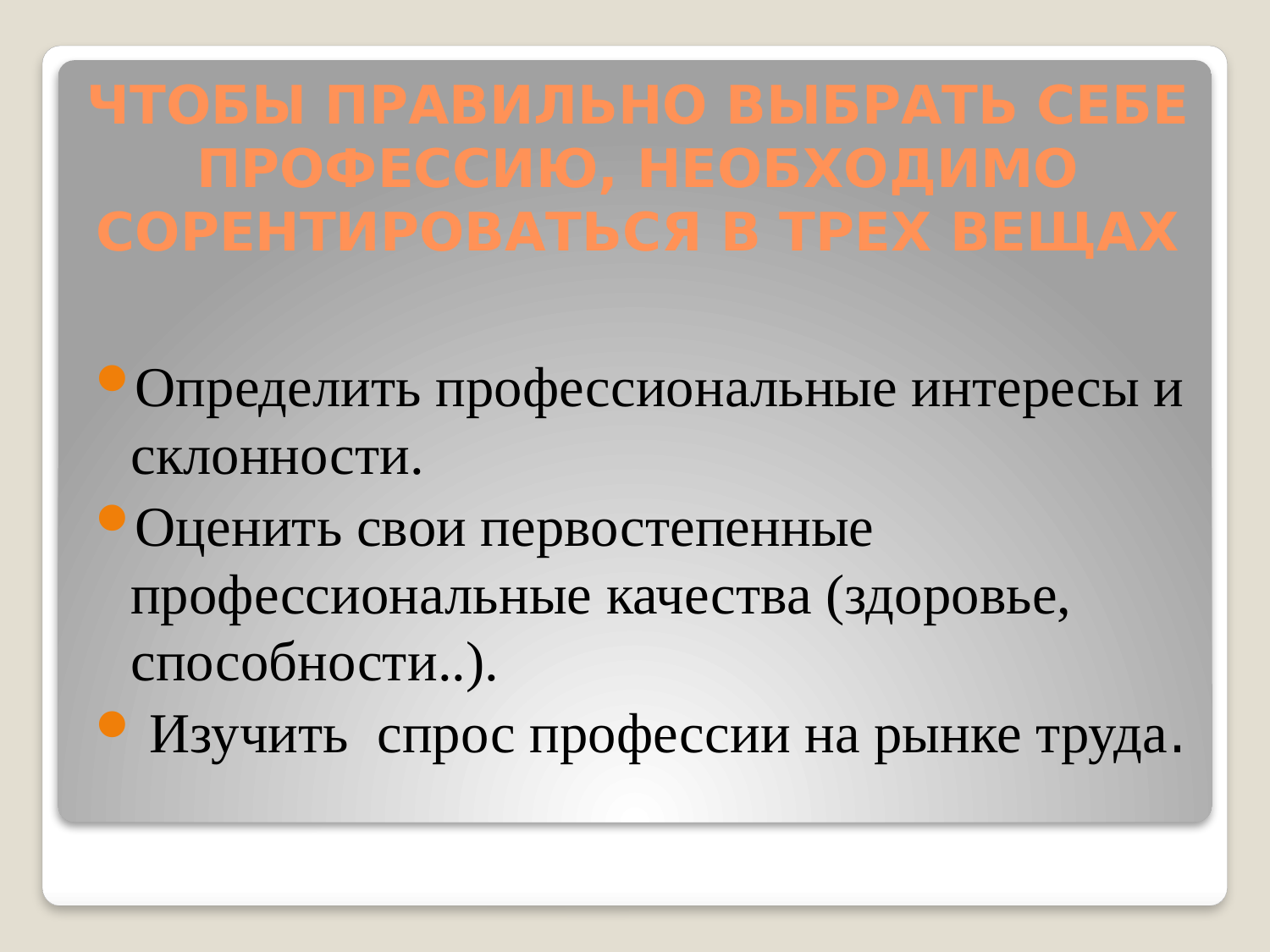

# ЧТОБЫ ПРАВИЛЬНО ВЫБРАТЬ СЕБЕ ПРОФЕССИЮ, НЕОБХОДИМО СОРЕНТИРОВАТЬСЯ В ТРЕХ ВЕЩАХ
Определить профессиональные интересы и склонности.
Оценить свои первостепенные профессиональные качества (здоровье, способности..).
 Изучить  спрос профессии на рынке труда.